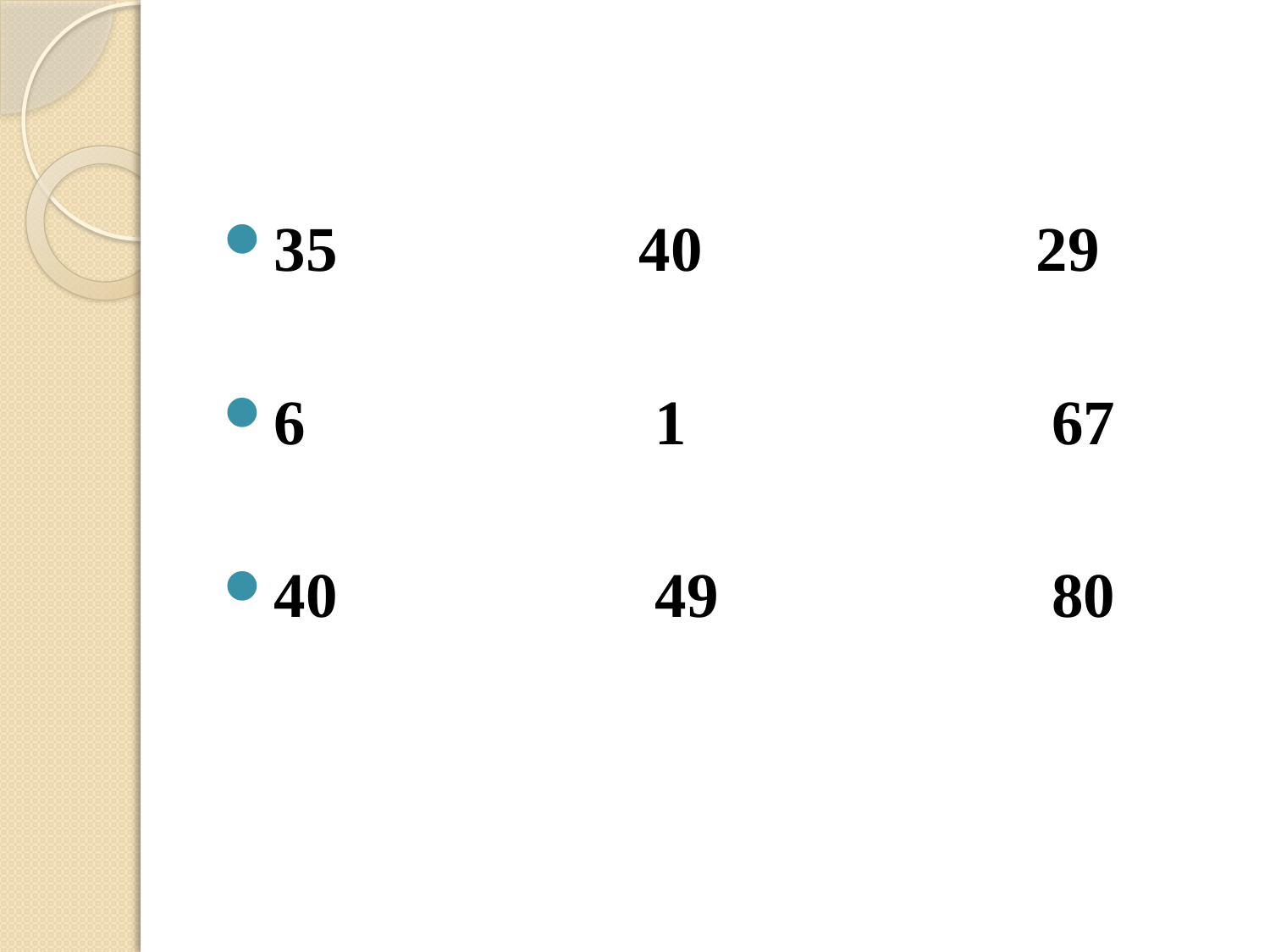

35                   40                     29

6                      1                       67

40                    49                     80